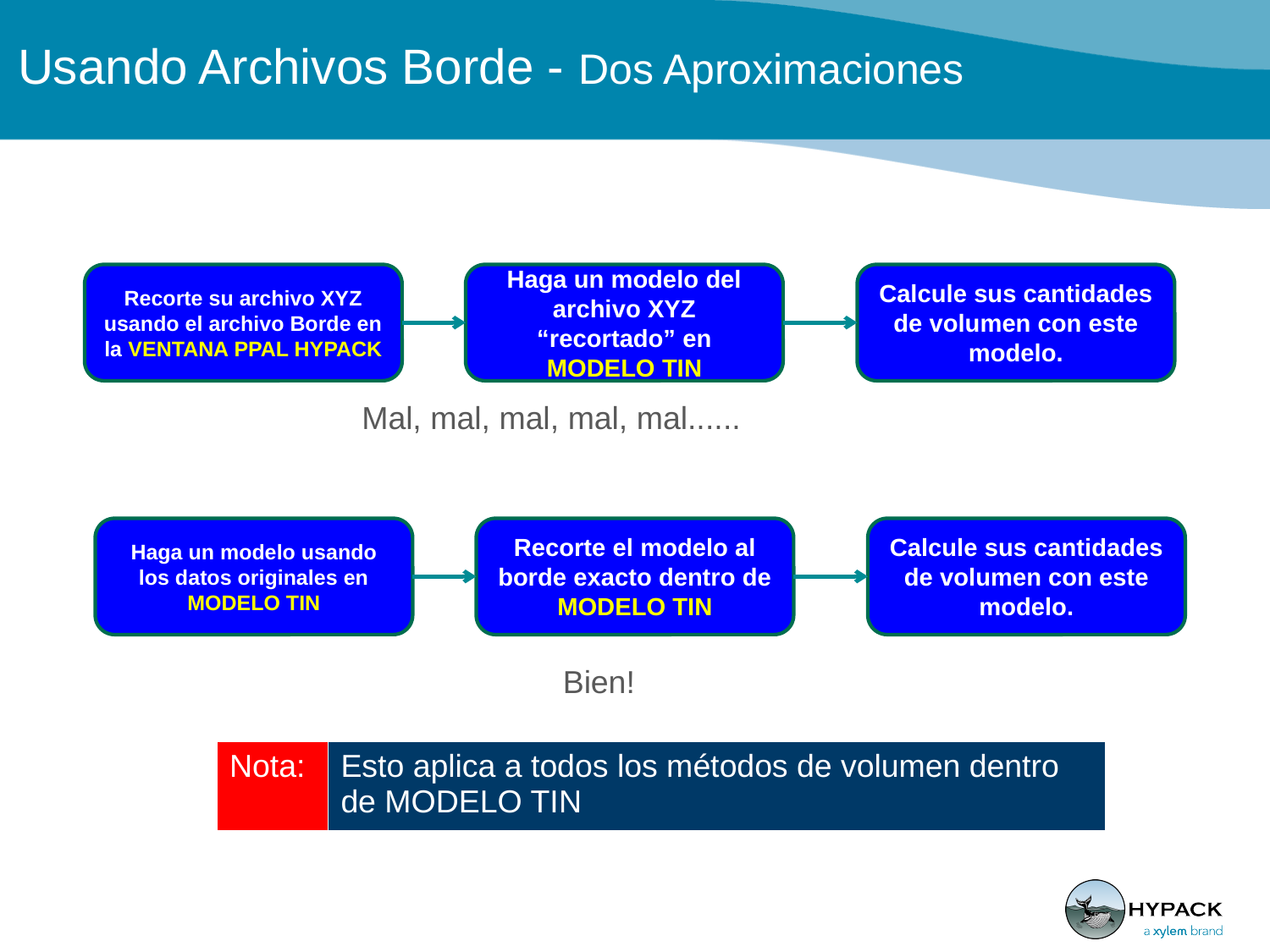

# Usando Archivos Borde - Dos Aproximaciones
Recorte su archivo XYZ usando el archivo Borde en la VENTANA PPAL HYPACK
Haga un modelo del archivo XYZ “recortado” en MODELO TIN
Calcule sus cantidades de volumen con este modelo.
Mal, mal, mal, mal, mal......
Haga un modelo usando los datos originales en MODELO TIN
Recorte el modelo al borde exacto dentro de MODELO TIN
Calcule sus cantidades de volumen con este modelo.
Bien!
| Nota: | Esto aplica a todos los métodos de volumen dentro de MODELO TIN |
| --- | --- |